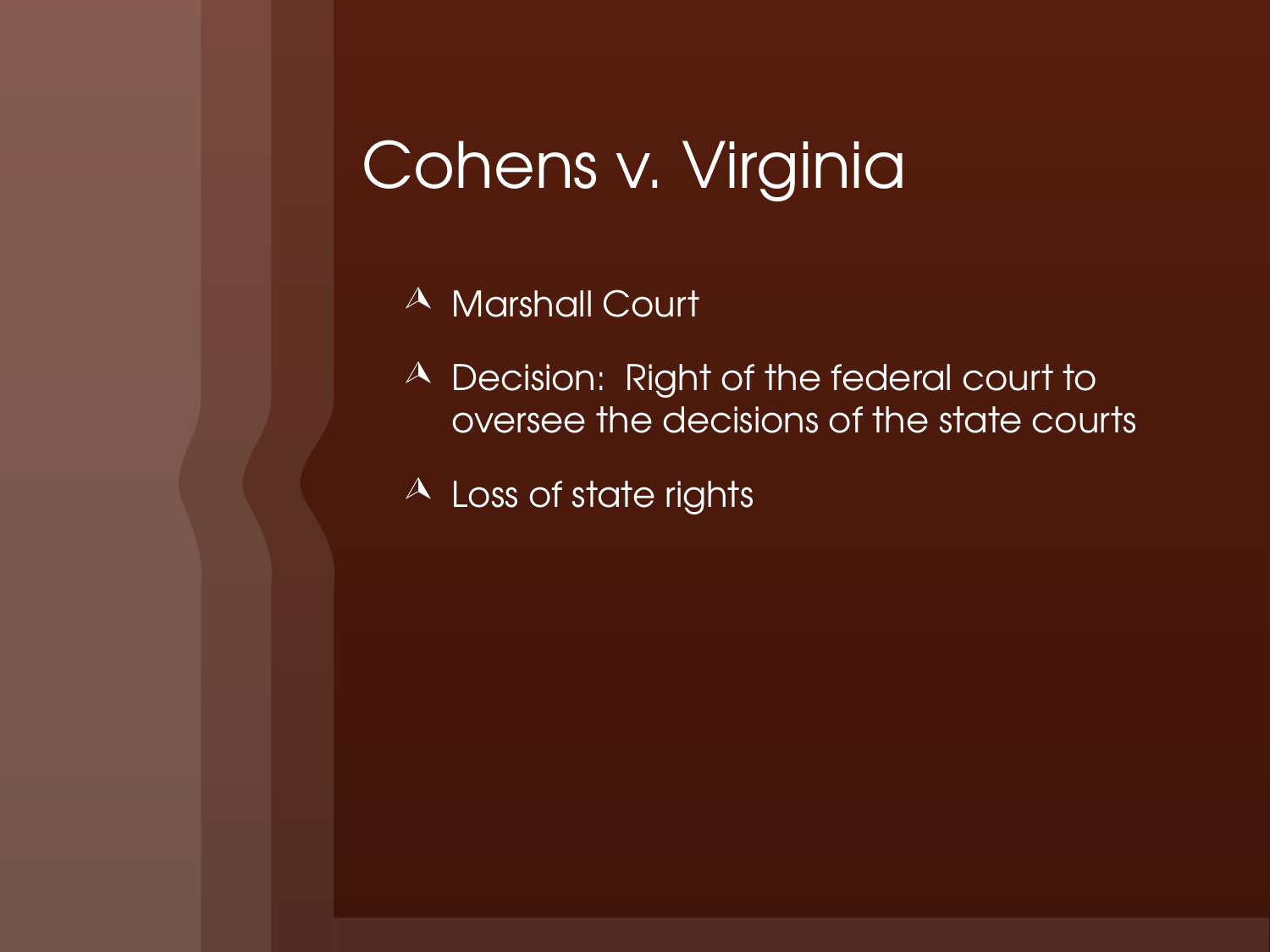

# Cohens v. Virginia
Marshall Court
Decision:  Right of the federal court to oversee the decisions of the state courts
Loss of state rights